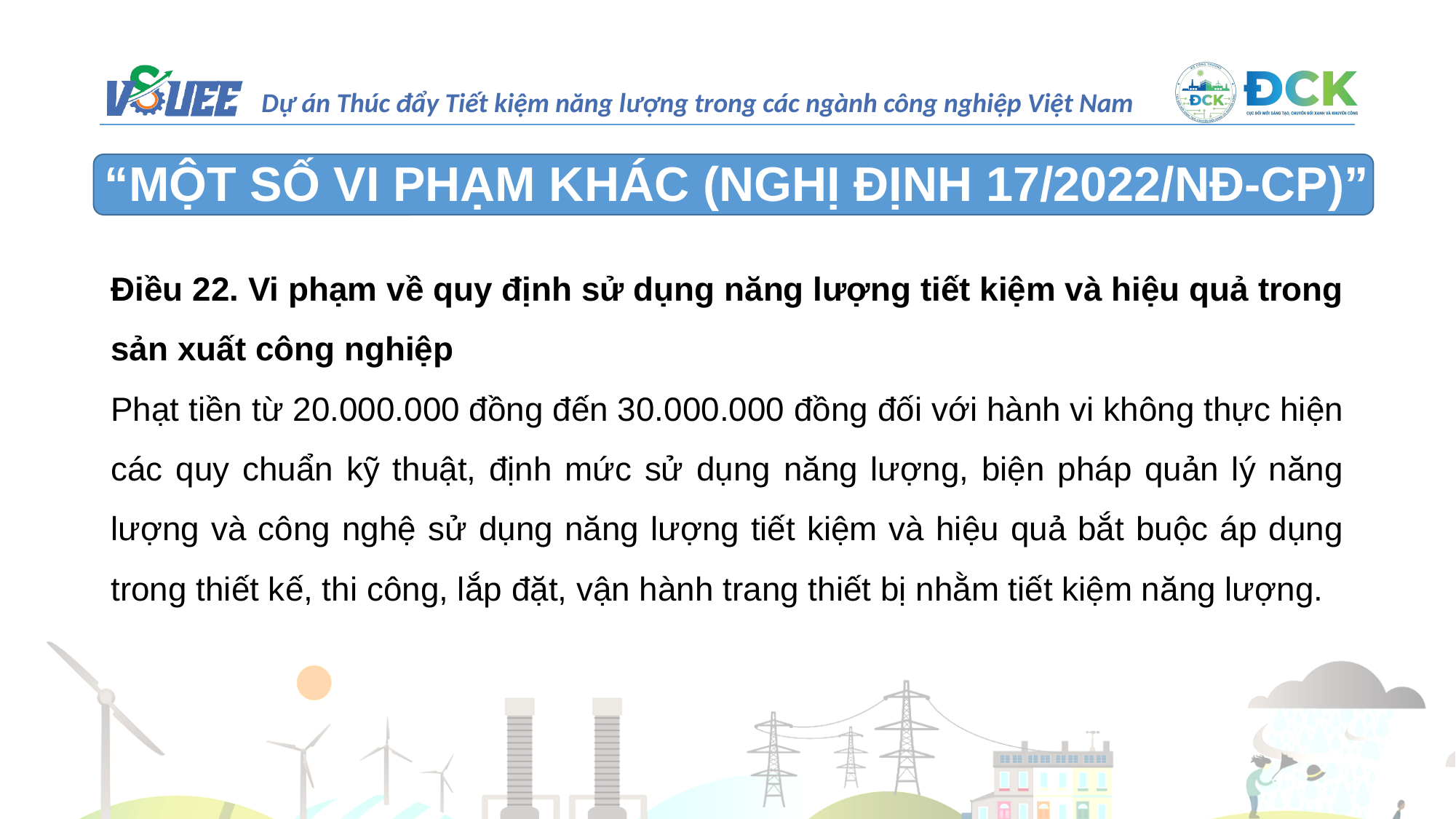

“MỘT SỐ VI PHẠM KHÁC (NGHỊ ĐỊNH 17/2022/NĐ-CP)”
Điều 22. Vi phạm về quy định sử dụng năng lượng tiết kiệm và hiệu quả trong sản xuất công nghiệp
Phạt tiền từ 20.000.000 đồng đến 30.000.000 đồng đối với hành vi không thực hiện các quy chuẩn kỹ thuật, định mức sử dụng năng lượng, biện pháp quản lý năng lượng và công nghệ sử dụng năng lượng tiết kiệm và hiệu quả bắt buộc áp dụng trong thiết kế, thi công, lắp đặt, vận hành trang thiết bị nhằm tiết kiệm năng lượng.